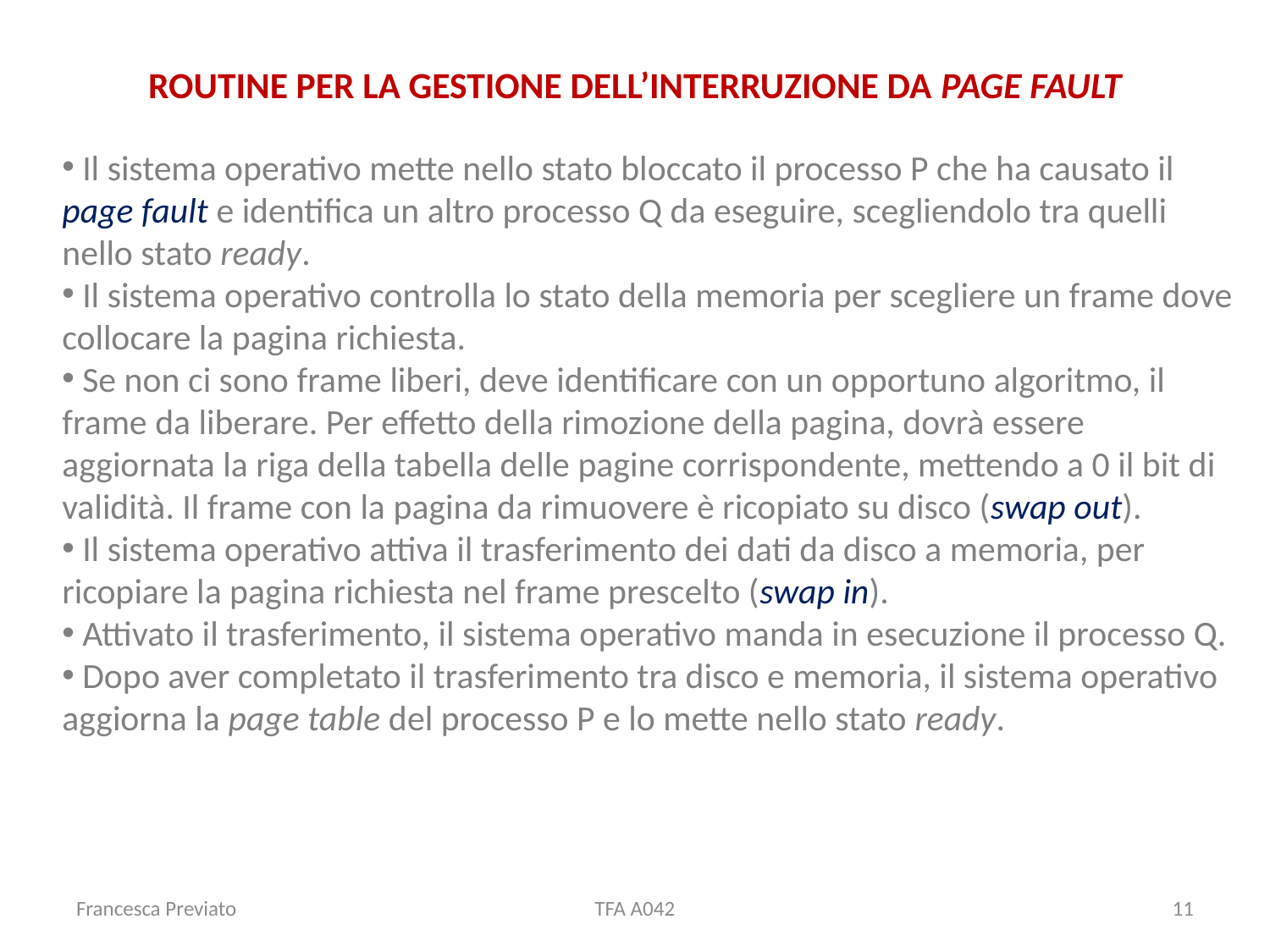

# ROUTINE PER LA GESTIONE DELL’INTERRUZIONE DA PAGE FAULT
 Il sistema operativo mette nello stato bloccato il processo P che ha causato il page fault e identifica un altro processo Q da eseguire, scegliendolo tra quelli nello stato ready.
 Il sistema operativo controlla lo stato della memoria per scegliere un frame dove collocare la pagina richiesta.
 Se non ci sono frame liberi, deve identificare con un opportuno algoritmo, il frame da liberare. Per effetto della rimozione della pagina, dovrà essere aggiornata la riga della tabella delle pagine corrispondente, mettendo a 0 il bit di validità. Il frame con la pagina da rimuovere è ricopiato su disco (swap out).
 Il sistema operativo attiva il trasferimento dei dati da disco a memoria, per ricopiare la pagina richiesta nel frame prescelto (swap in).
 Attivato il trasferimento, il sistema operativo manda in esecuzione il processo Q.
 Dopo aver completato il trasferimento tra disco e memoria, il sistema operativo aggiorna la page table del processo P e lo mette nello stato ready.

Francesca Previato
TFA A042
11